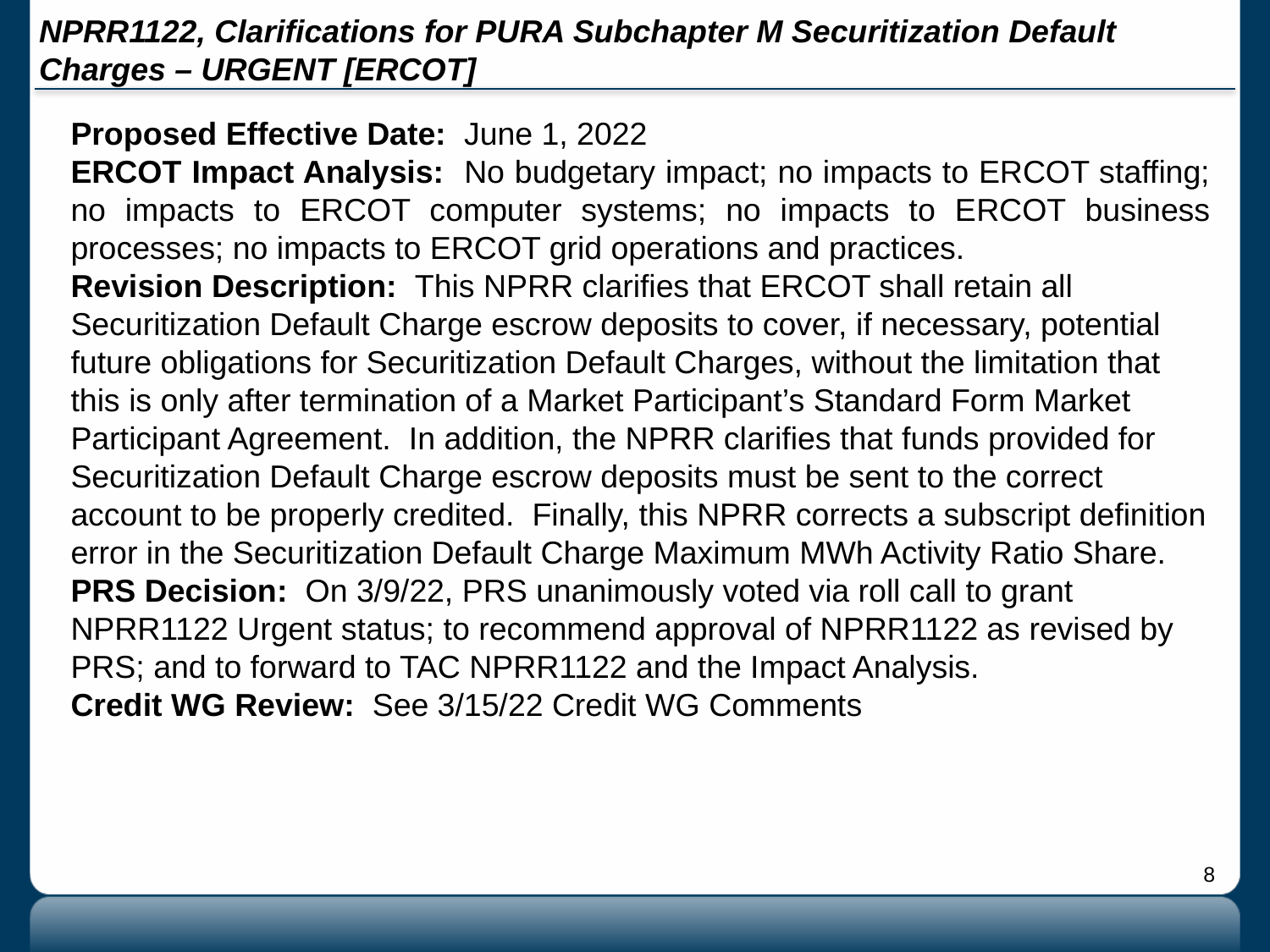

# NPRR1122, Clarifications for PURA Subchapter M Securitization Default Charges – URGENT [ERCOT]
Proposed Effective Date:  June 1, 2022
ERCOT Impact Analysis:  No budgetary impact; no impacts to ERCOT staffing; no impacts to ERCOT computer systems; no impacts to ERCOT business processes; no impacts to ERCOT grid operations and practices.
Revision Description:  This NPRR clarifies that ERCOT shall retain all Securitization Default Charge escrow deposits to cover, if necessary, potential future obligations for Securitization Default Charges, without the limitation that this is only after termination of a Market Participant’s Standard Form Market Participant Agreement.  In addition, the NPRR clarifies that funds provided for Securitization Default Charge escrow deposits must be sent to the correct account to be properly credited.  Finally, this NPRR corrects a subscript definition error in the Securitization Default Charge Maximum MWh Activity Ratio Share.
PRS Decision:  On 3/9/22, PRS unanimously voted via roll call to grant NPRR1122 Urgent status; to recommend approval of NPRR1122 as revised by PRS; and to forward to TAC NPRR1122 and the Impact Analysis.
Credit WG Review:  See 3/15/22 Credit WG Comments